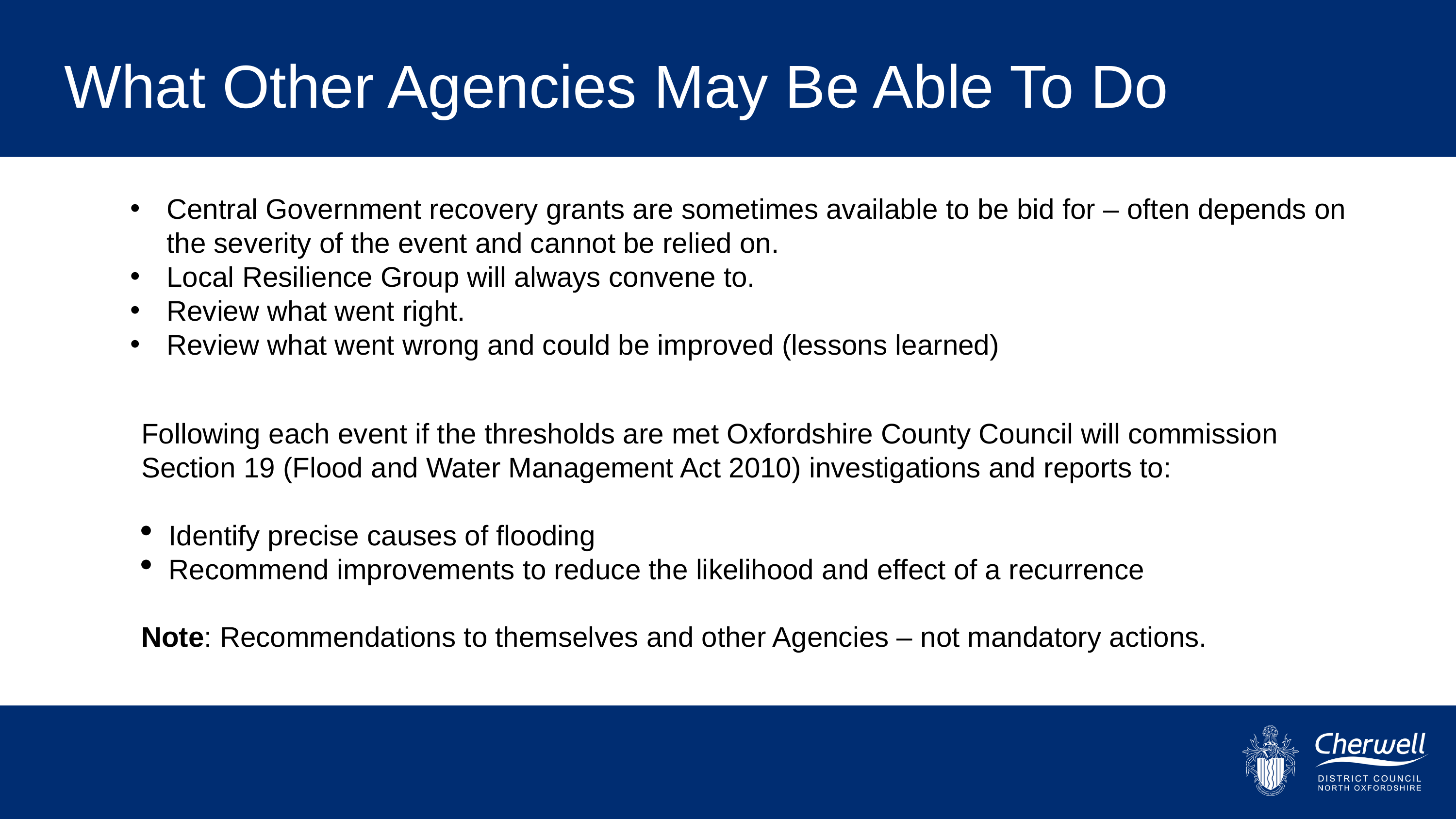

What Other Agencies May Be Able To Do
Central Government recovery grants are sometimes available to be bid for – often depends on the severity of the event and cannot be relied on.
Local Resilience Group will always convene to.
Review what went right.
Review what went wrong and could be improved (lessons learned)
Following each event if the thresholds are met Oxfordshire County Council will commission Section 19 (Flood and Water Management Act 2010) investigations and reports to:

Identify precise causes of flooding
Recommend improvements to reduce the likelihood and effect of a recurrence

Note: Recommendations to themselves and other Agencies – not mandatory actions.